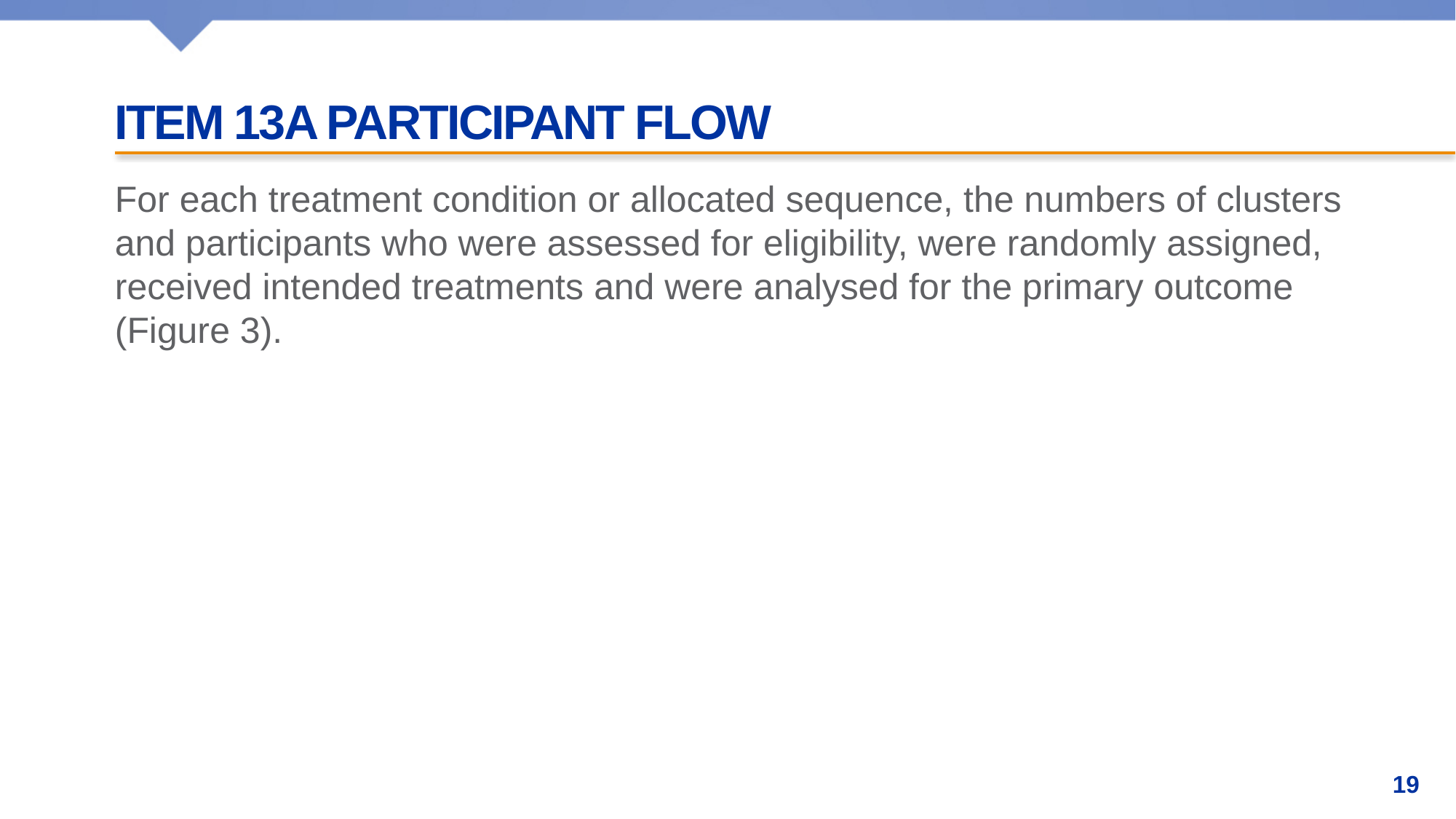

# Item 13a participant flow
For each treatment condition or allocated sequence, the numbers of clusters and participants who were assessed for eligibility, were randomly assigned, received intended treatments and were analysed for the primary outcome (Figure 3).
19